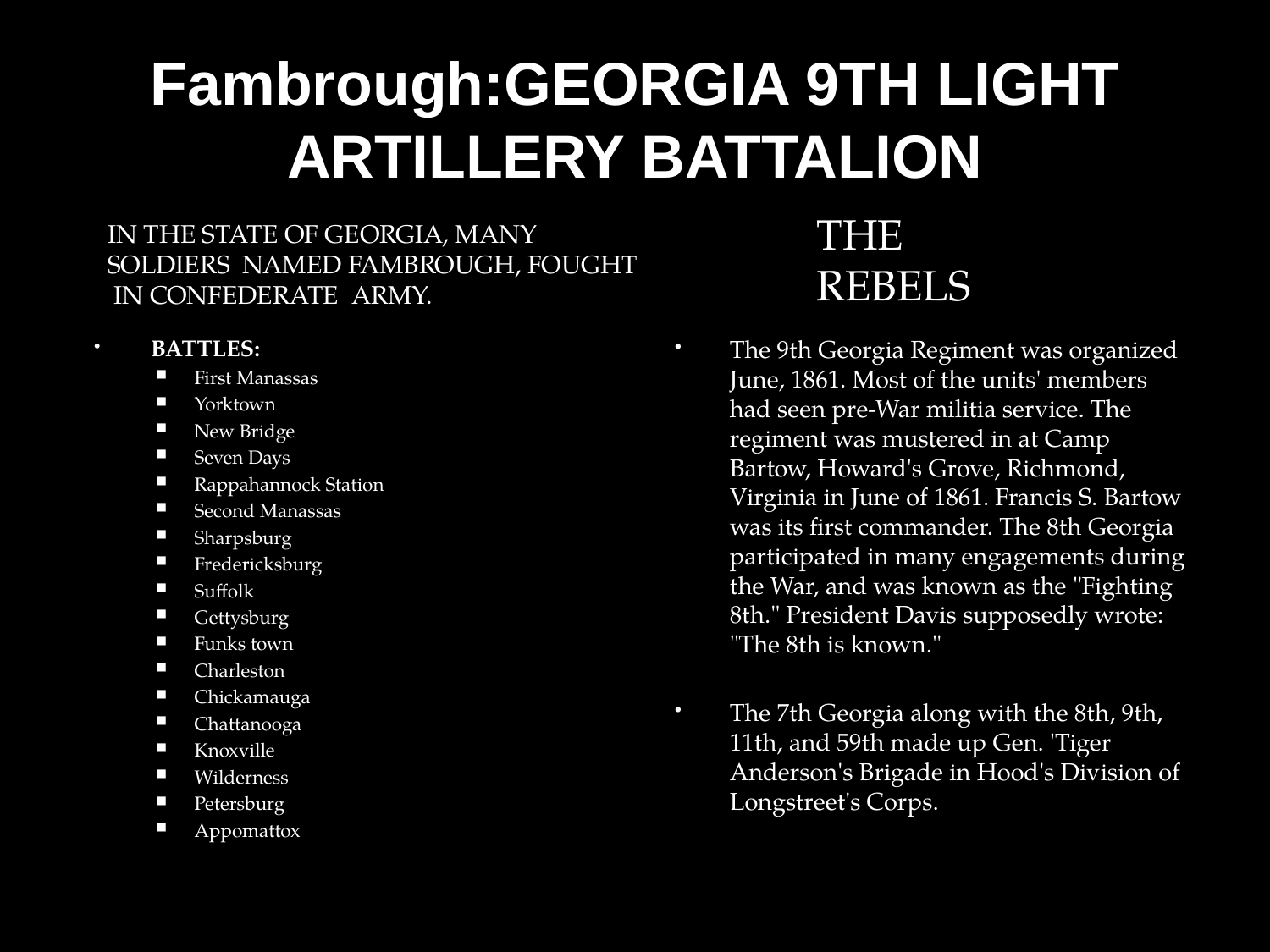

# Fambrough:GEORGIA 9TH LIGHT ARTILLERY BATTALION
In the state of Georgia, Many soldiers  named Fambrough, fought  in confederate  army.
The Rebels
BATTLES:
First Manassas
Yorktown
New Bridge
Seven Days
Rappahannock Station
Second Manassas
Sharpsburg
Fredericksburg
Suffolk
Gettysburg
Funks town
Charleston
Chickamauga
Chattanooga
Knoxville
Wilderness
Petersburg
Appomattox

The 9th Georgia Regiment was organized June, 1861. Most of the units' members had seen pre-War militia service. The regiment was mustered in at Camp Bartow, Howard's Grove, Richmond, Virginia in June of 1861. Francis S. Bartow was its first commander. The 8th Georgia participated in many engagements during the War, and was known as the "Fighting 8th." President Davis supposedly wrote: "The 8th is known."

The 7th Georgia along with the 8th, 9th, 11th, and 59th made up Gen. 'Tiger Anderson's Brigade in Hood's Division of Longstreet's Corps.